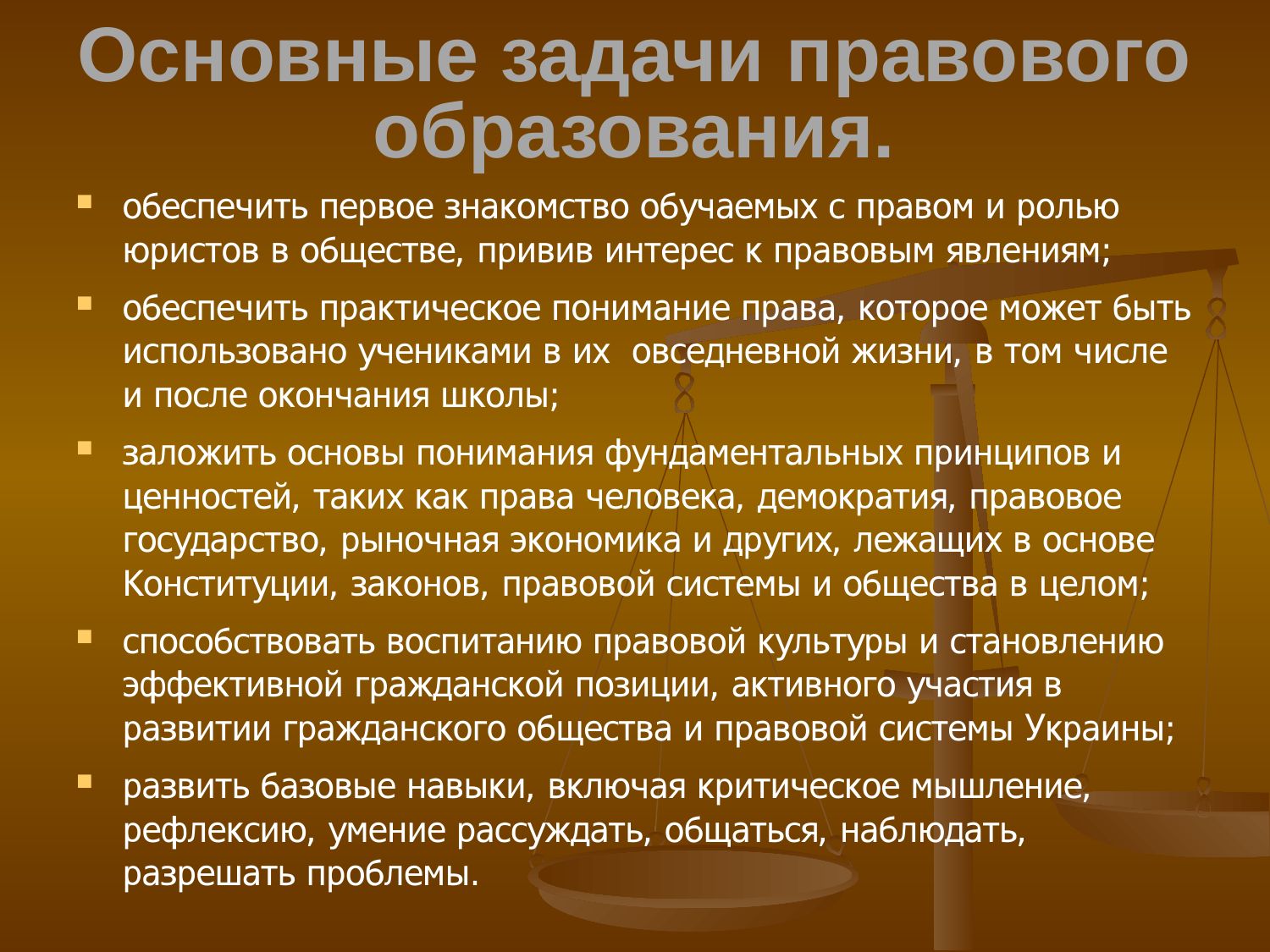

# Основные задачи правового образования.
обеспечить первое знакомство обучаемых с правом и ролью юристов в обществе, привив интерес к правовым явлениям;
обеспечить практическое понимание права, которое может быть использовано учениками в их  овседневной жизни, в том числе и после окончания школы;
заложить основы понимания фундаментальных принципов и ценностей, таких как права человека, демократия, правовое государство, рыночная экономика и других, лежащих в основе Конституции, законов, правовой системы и общества в целом;
способствовать воспитанию правовой культуры и становлению эффективной гражданской позиции, активного участия в развитии гражданского общества и правовой системы Украины;
развить базовые навыки, включая критическое мышление, рефлексию, умение рассуждать, общаться, наблюдать, разрешать проблемы.